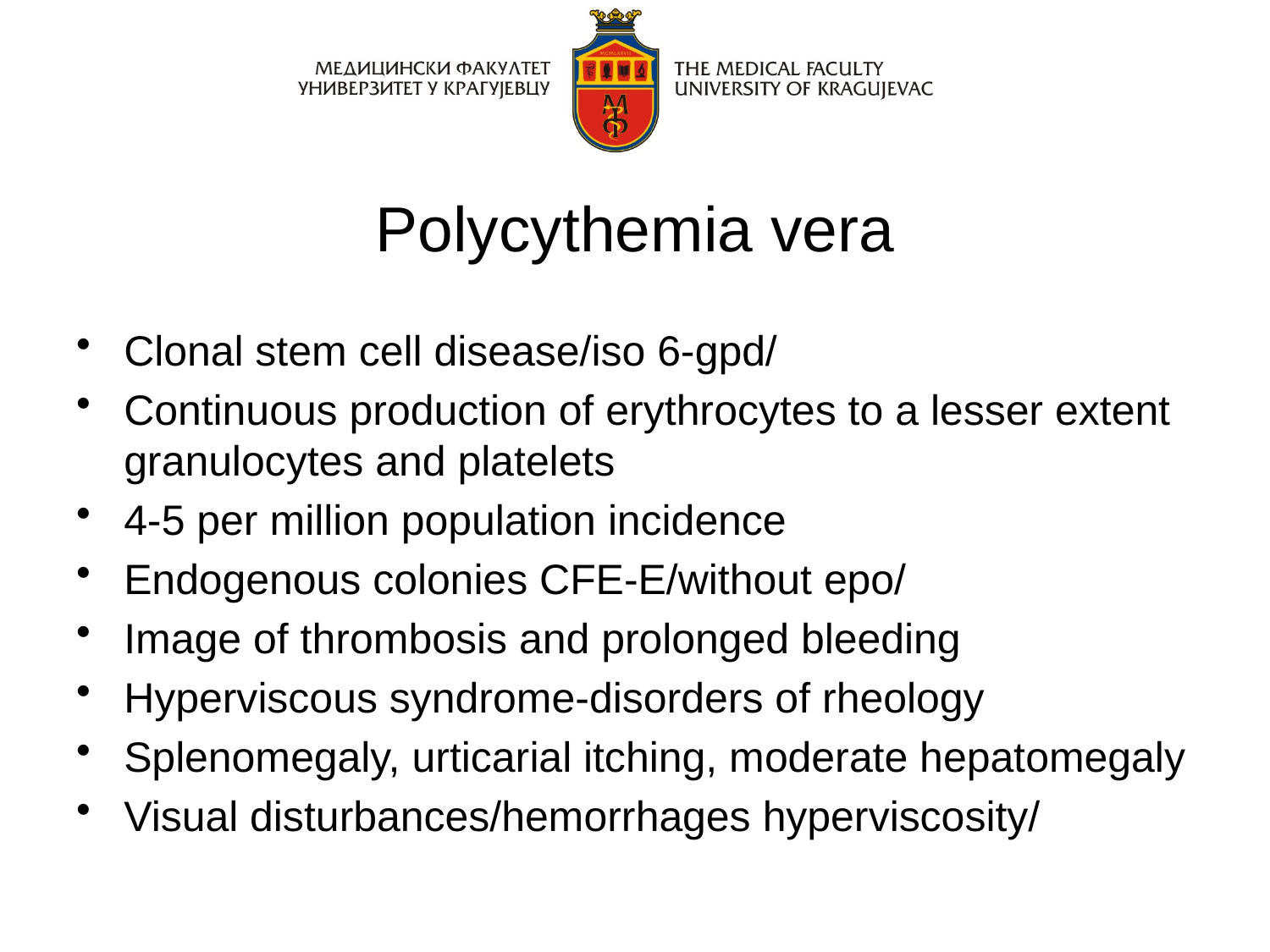

# Polycythemia vera
Clonal stem cell disease/iso 6-gpd/
Continuous production of erythrocytes to a lesser extent granulocytes and platelets
4-5 per million population incidence
Endogenous colonies CFE-E/without epo/
Image of thrombosis and prolonged bleeding
Hyperviscous syndrome-disorders of rheology
Splenomegaly, urticarial itching, moderate hepatomegaly
Visual disturbances/hemorrhages hyperviscosity/